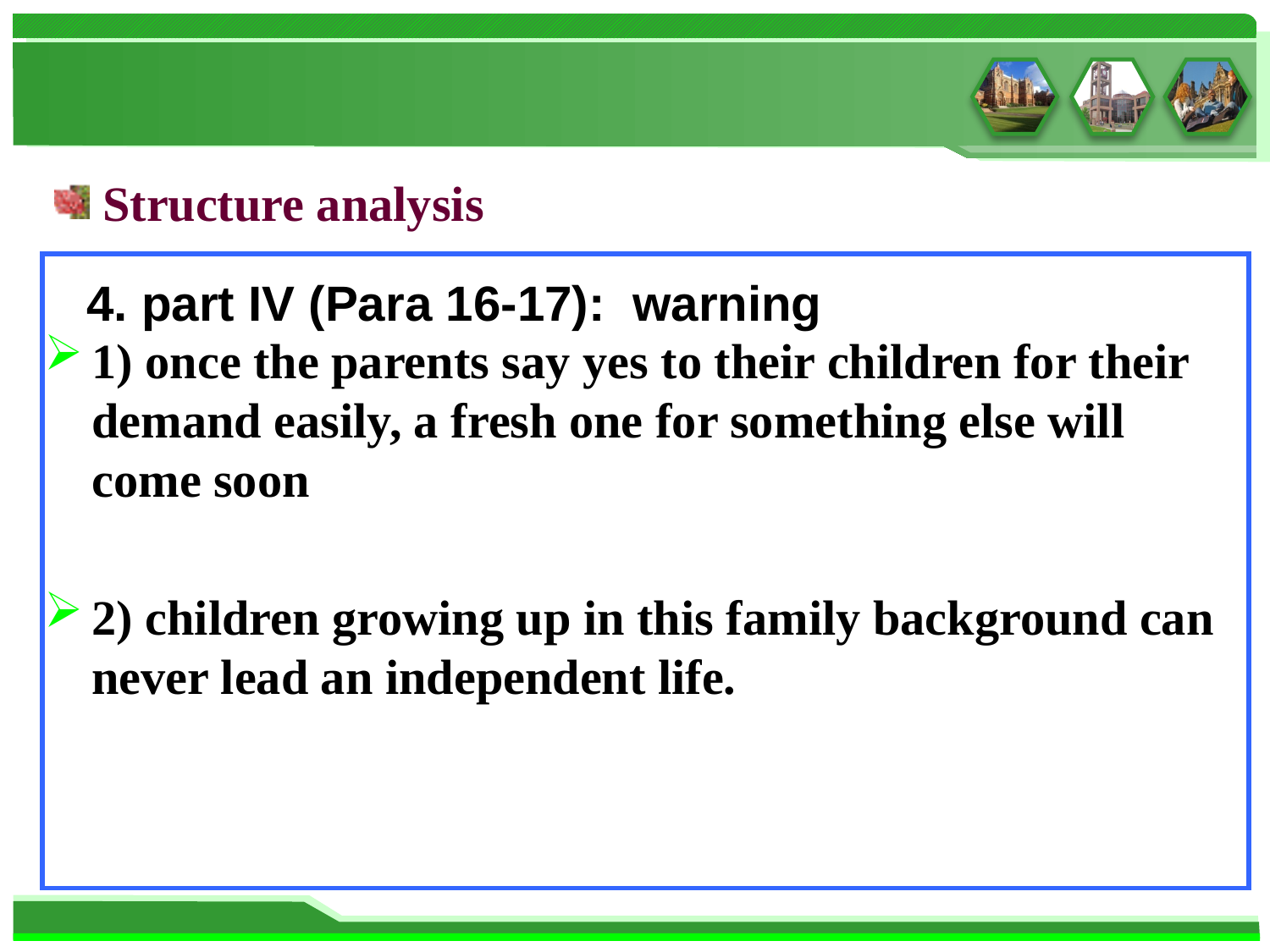

Structure analysis

1) once the parents say yes to their children for their demand easily, a fresh one for something else will come soon

2) children growing up in this family background can never lead an independent life.

# 4. part IV (Para 16-17):  warning